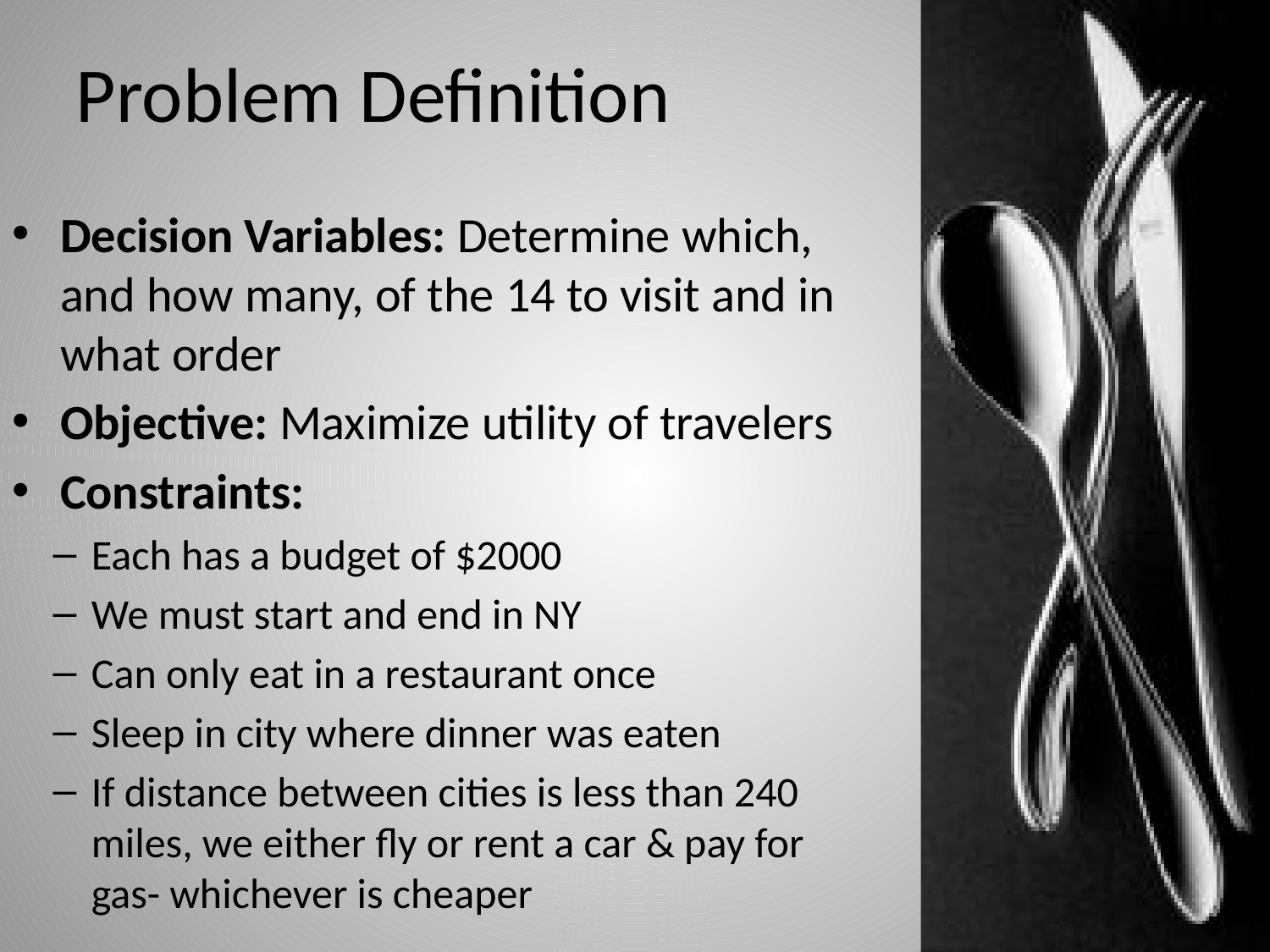

# Problem Definition
Decision Variables: Determine which, and how many, of the 14 to visit and in what order
Objective: Maximize utility of travelers
Constraints:
Each has a budget of $2000
We must start and end in NY
Can only eat in a restaurant once
Sleep in city where dinner was eaten
If distance between cities is less than 240 miles, we either fly or rent a car & pay for gas- whichever is cheaper